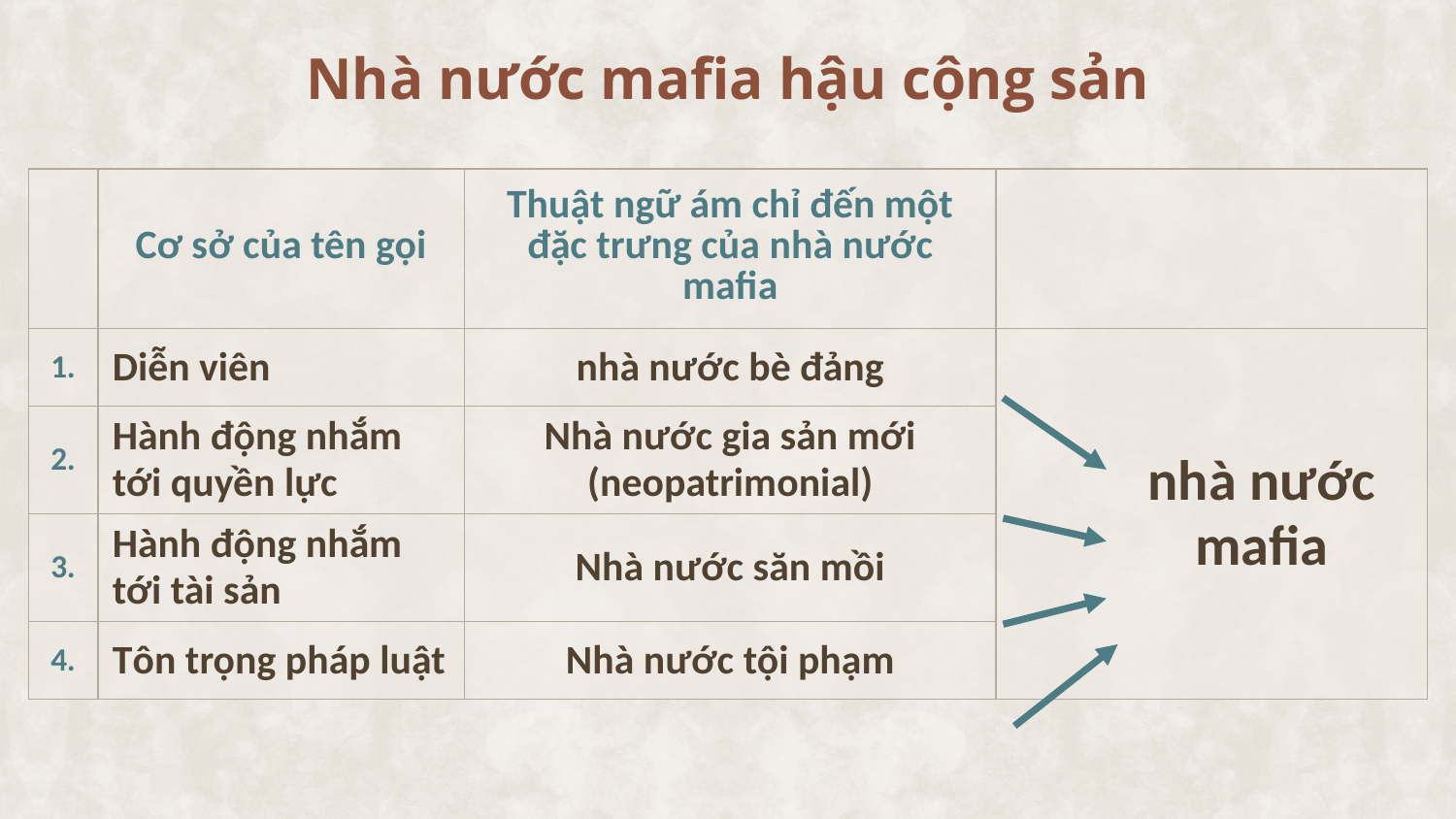

Nhà nước mafia hậu cộng sản
|  | Cơ sở của tên gọi | Thuật ngữ ám chỉ đến một đặc trưng của nhà nước mafia |  |
| --- | --- | --- | --- |
| 1. | Diễn viên | nhà nước bè đảng | nhà nước mafia |
| 2. | Hành động nhắm tới quyền lực | Nhà nước gia sản mới (neopatrimonial) |  |
| 3. | Hành động nhắm tới tài sản | Nhà nước săn mồi |  |
| 4. | Tôn trọng pháp luật | Nhà nước tội phạm |  |